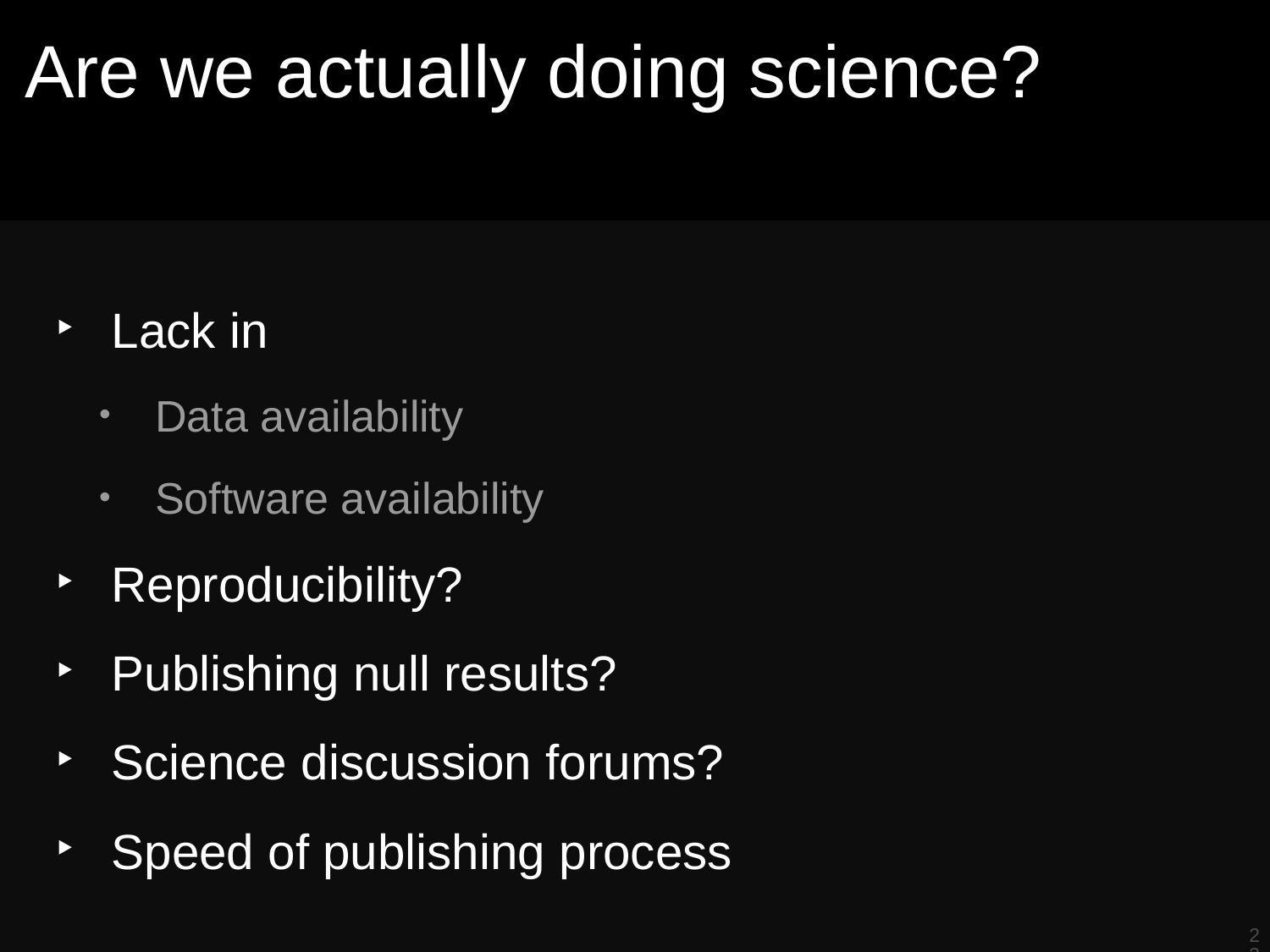

# Are we actually doing science?
Lack in
Data availability
Software availability
Reproducibility?
Publishing null results?
Science discussion forums?
Speed of publishing process
23